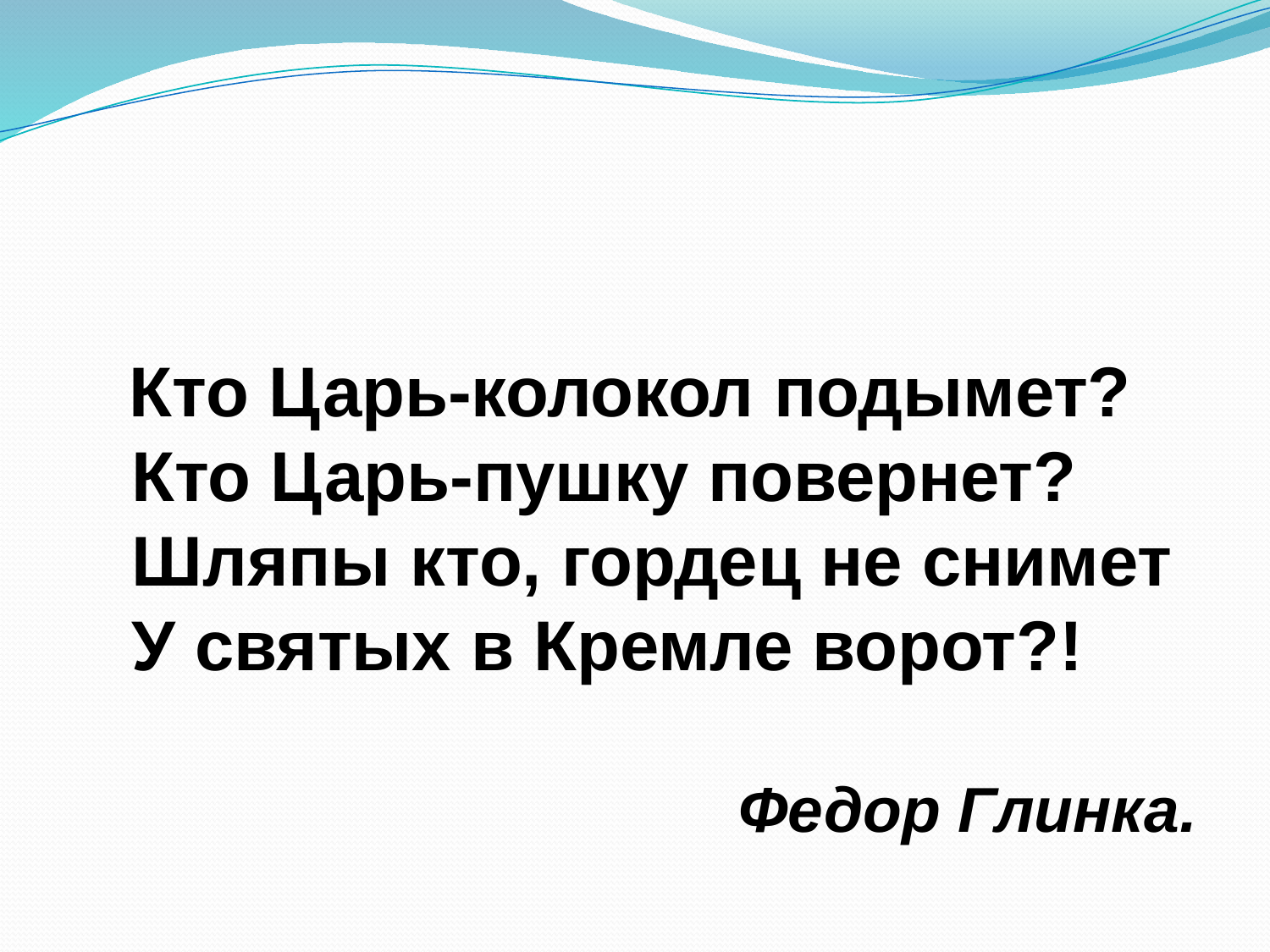

Кто Царь-колокол подымет?
 Кто Царь-пушку повернет?
 Шляпы кто, гордец не снимет
 У святых в Кремле ворот?!

Федор Глинка.